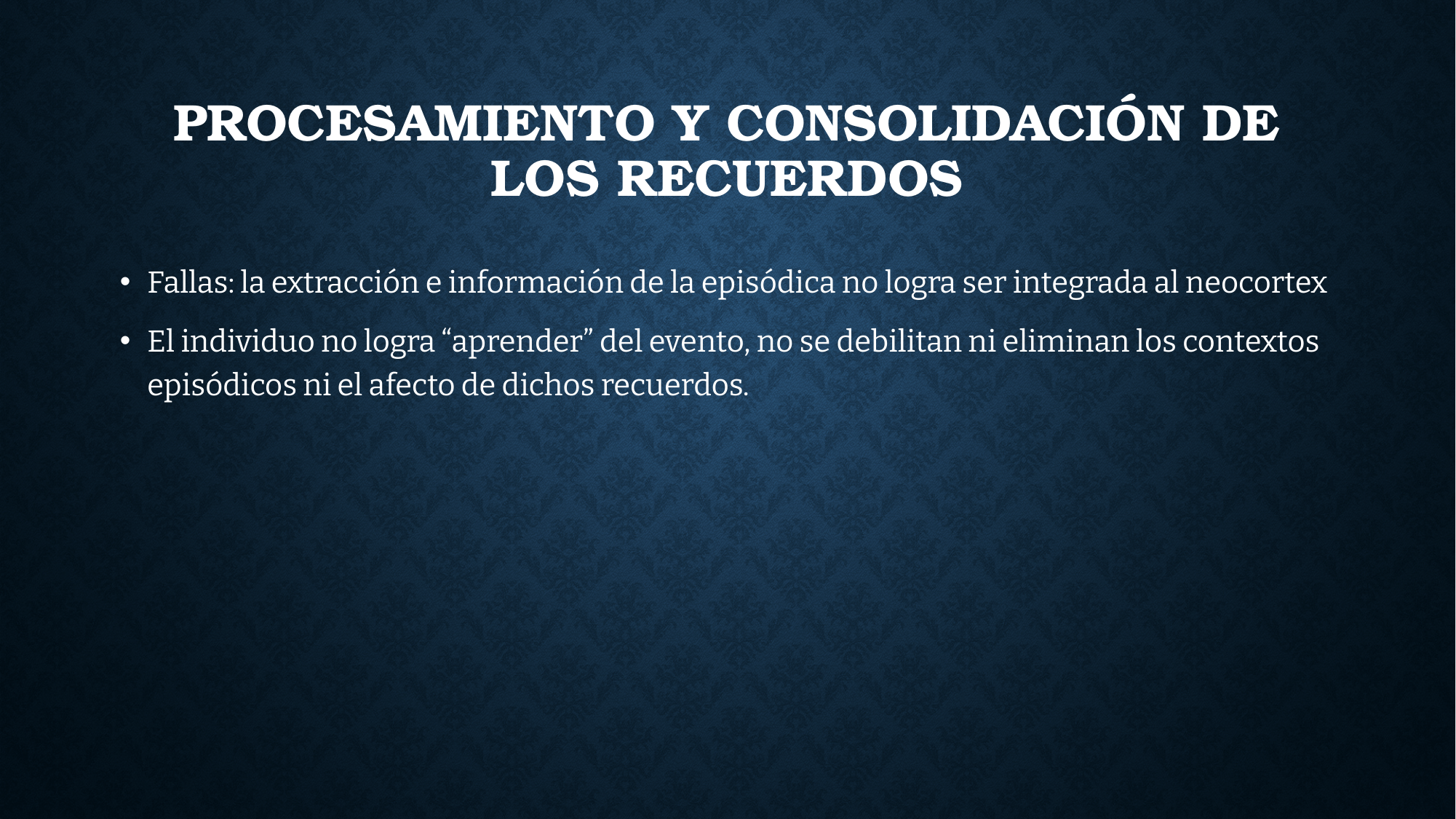

# Procesamiento y consolidación de los recuerdos
Fallas: la extracción e información de la episódica no logra ser integrada al neocortex
El individuo no logra “aprender” del evento, no se debilitan ni eliminan los contextos episódicos ni el afecto de dichos recuerdos.